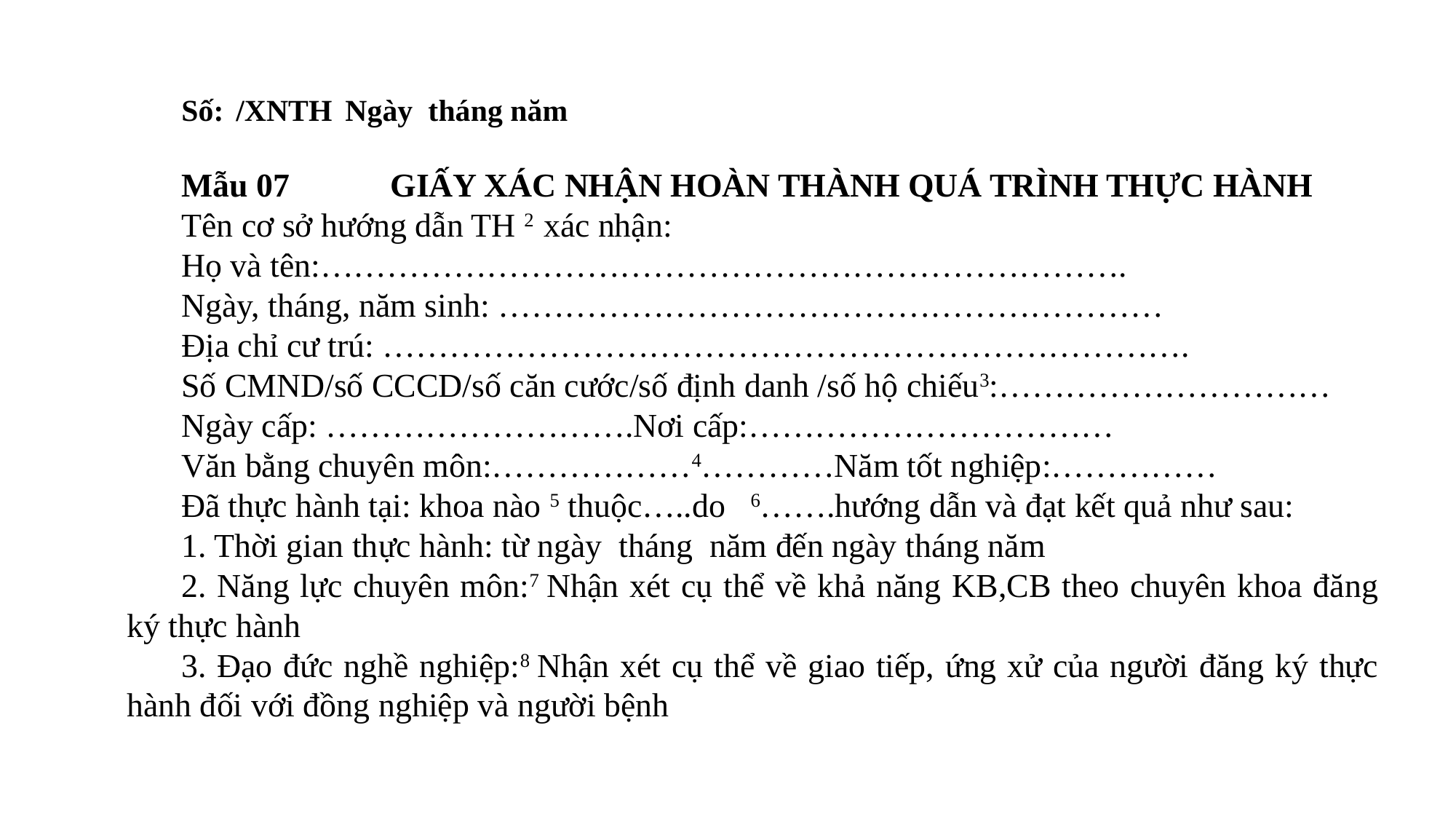

Số: 	/XNTH	Ngày  tháng năm

Mẫu 07            GIẤY XÁC NHẬN HOÀN THÀNH QUÁ TRÌNH THỰC HÀNH
Tên cơ sở hướng dẫn TH 2  xác nhận:
Họ và tên:……………………………………………………………….
Ngày, tháng, năm sinh: ……………………………………………………
Địa chỉ cư trú: ……………………………………………………………….
Số CMND/số CCCD/số căn cước/số định danh /số hộ chiếu3:…………………………
Ngày cấp: ……………………….Nơi cấp:……………………………
Văn bằng chuyên môn:………………4…………Năm tốt nghiệp:……………
Đã thực hành tại: khoa nào 5 thuộc…..do   6…….hướng dẫn và đạt kết quả như sau:
1. Thời gian thực hành: từ ngày  tháng  năm đến ngày tháng năm
2. Năng lực chuyên môn:7 Nhận xét cụ thể về khả năng KB,CB theo chuyên khoa đăng ký thực hành
3. Đạo đức nghề nghiệp:8 Nhận xét cụ thể về giao tiếp, ứng xử của người đăng ký thực hành đối với đồng nghiệp và người bệnh